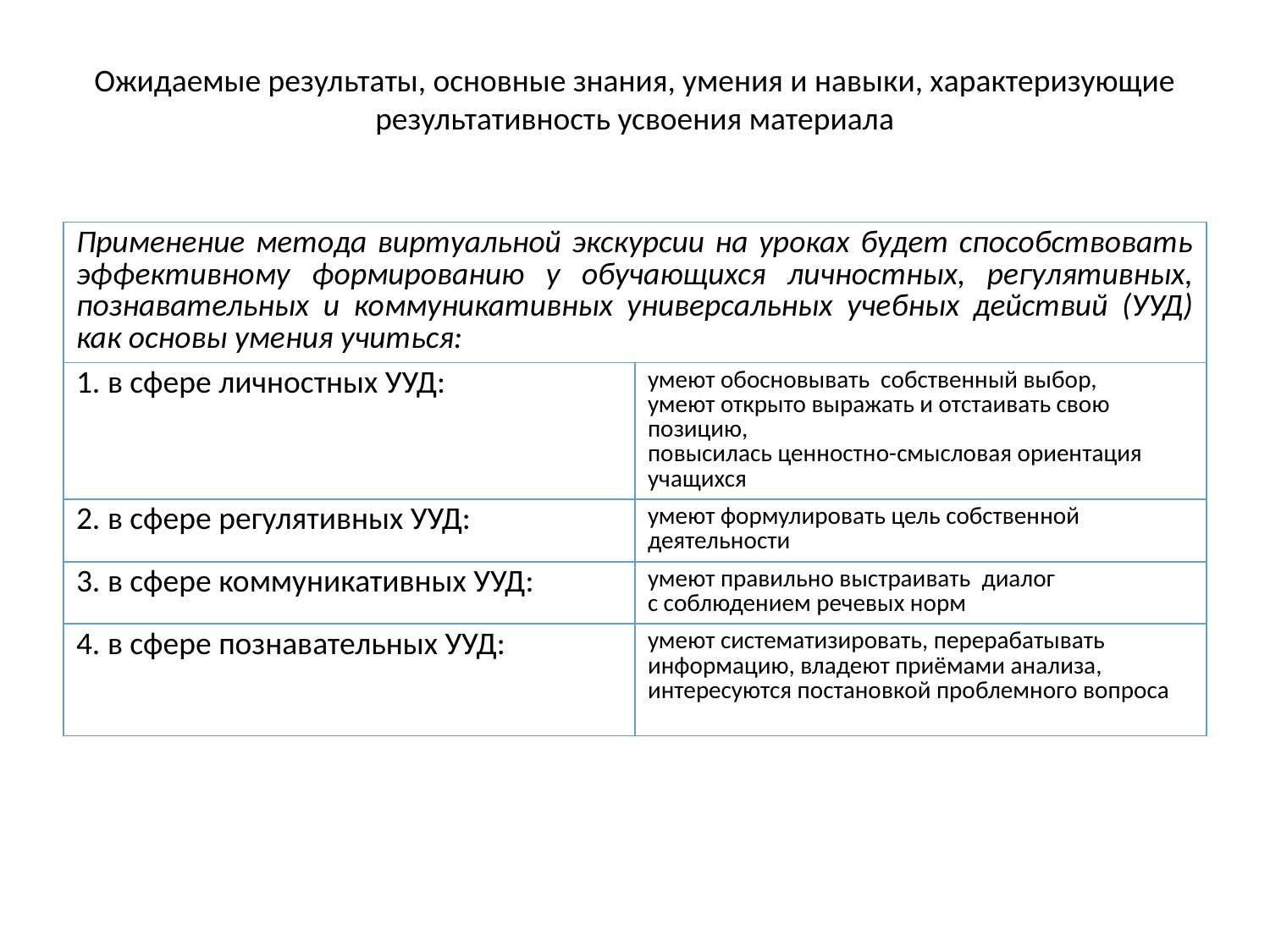

# Ожидаемые результаты, основные знания, умения и навыки, характеризующие результативность усвоения материала
| Применение метода виртуальной экскурсии на уроках будет способствовать эффективному формированию у обучающихся личностных, регулятивных, познавательных и коммуникативных универсальных учебных действий (УУД) как основы умения учиться: |  |
| --- | --- |
| 1. в сфере личностных УУД: | умеют обосновывать собственный выбор, умеют открыто выражать и отстаивать свою позицию, повысилась ценностно-смысловая ориентация учащихся |
| 2. в сфере регулятивных УУД: | умеют формулировать цель собственной деятельности |
| 3. в сфере коммуникативных УУД: | умеют правильно выстраивать диалог с соблюдением речевых норм |
| 4. в сфере познавательных УУД: | умеют систематизировать, перерабатывать информацию, владеют приёмами анализа, интересуются постановкой проблемного вопроса |